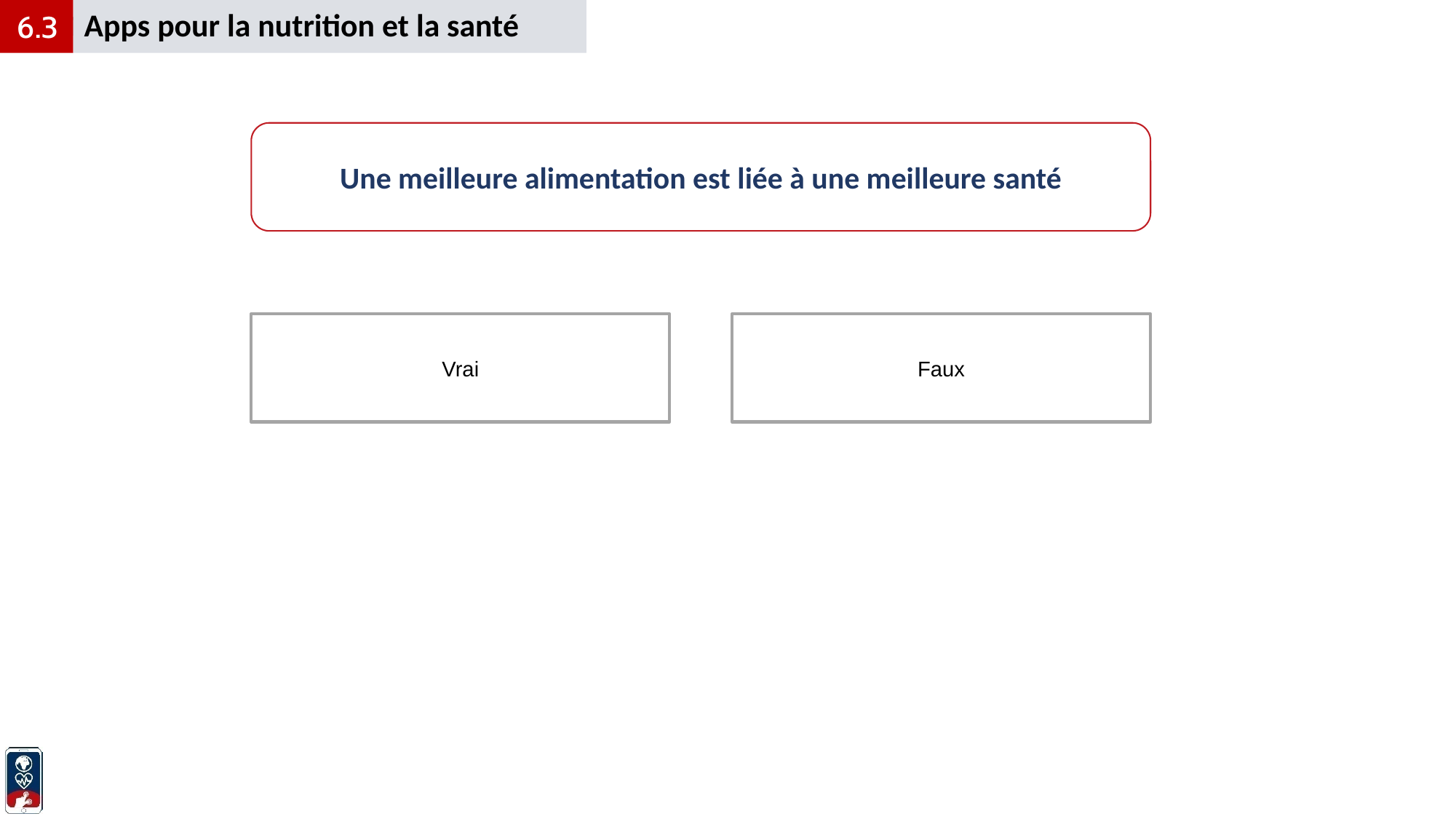

Apps pour la nutrition et la santé
6.3
Une meilleure alimentation est liée à une meilleure santé
Faux
Vrai